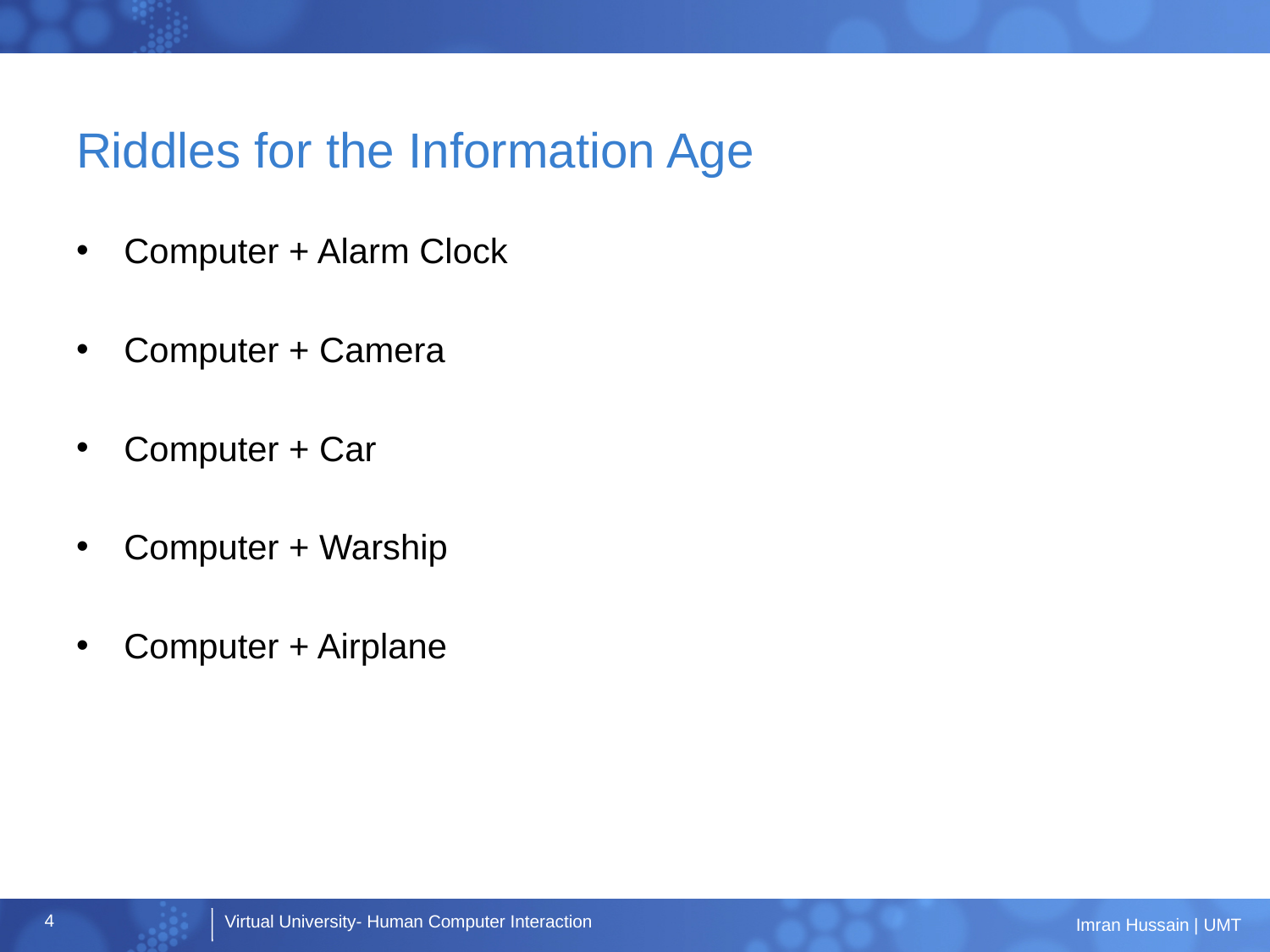

# Riddles for the Information Age
Computer + Alarm Clock

Computer + Camera

Computer + Car

Computer + Warship

Computer + Airplane